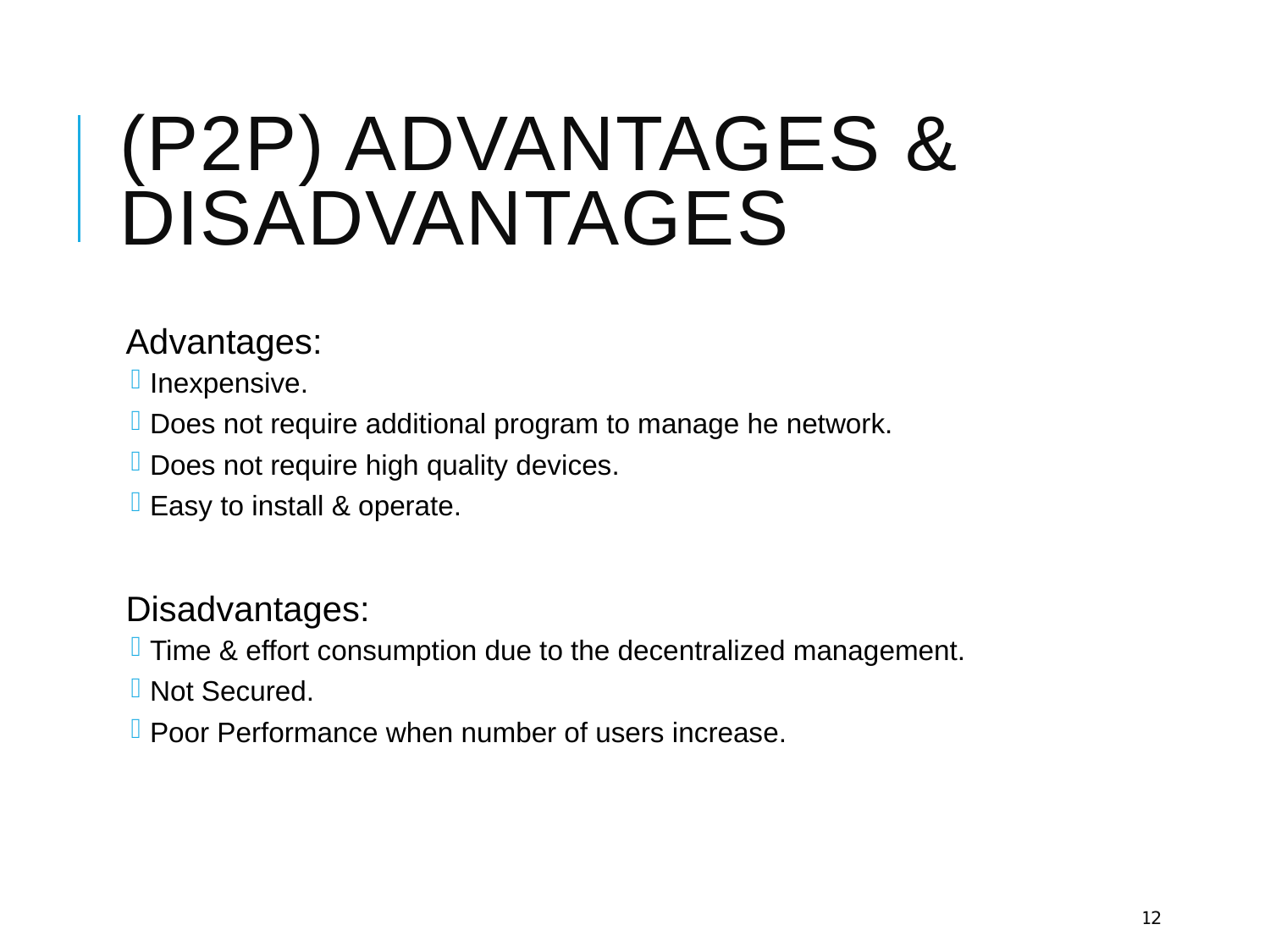

# (P2P) Advantages & Disadvantages
Advantages:
Inexpensive.
Does not require additional program to manage he network.
Does not require high quality devices.
Easy to install & operate.

Disadvantages:
Time & effort consumption due to the decentralized management.
Not Secured.
Poor Performance when number of users increase.
12